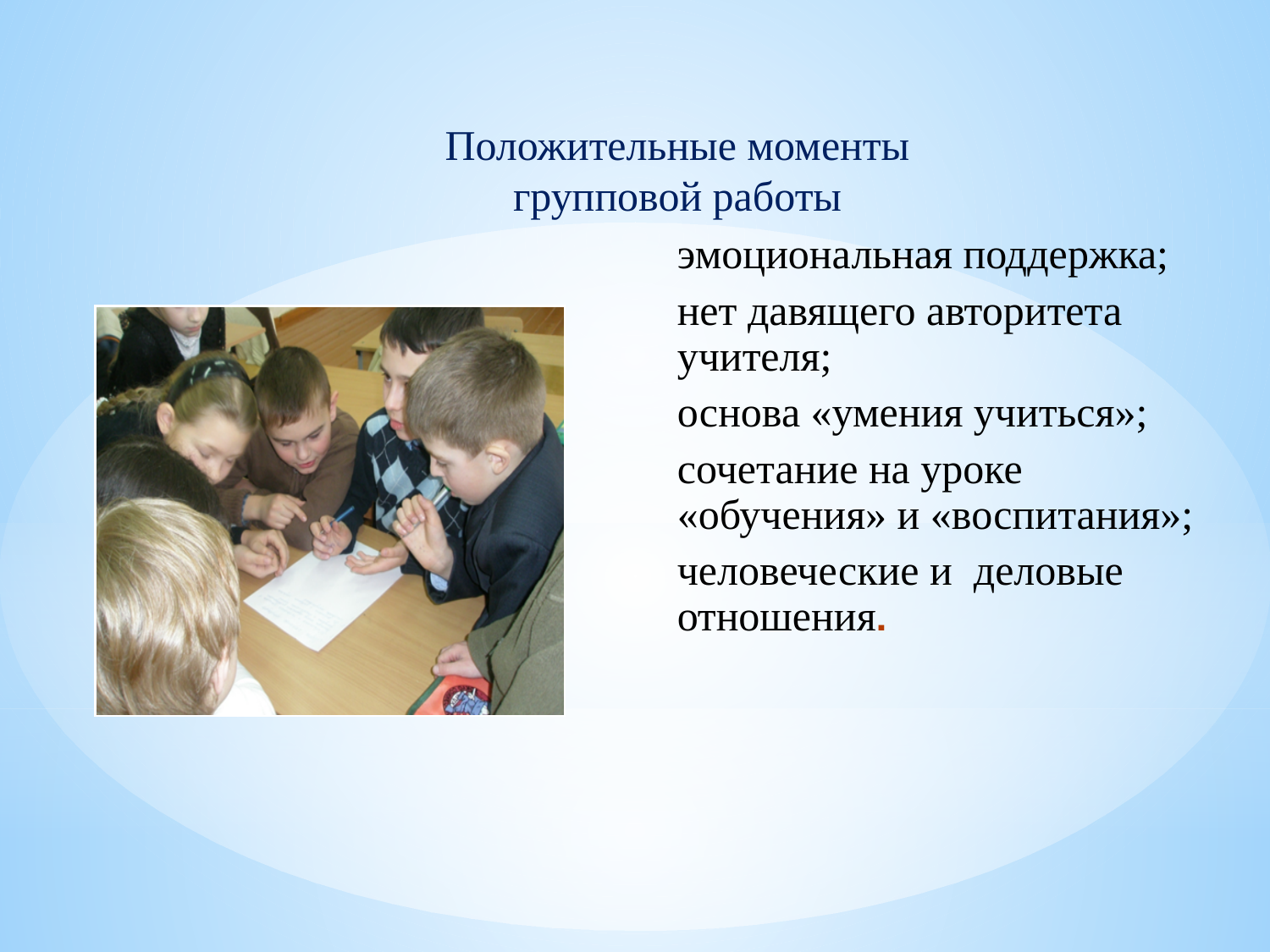

Положительные моменты
групповой работы
эмоциональная поддержка;
нет давящего авторитета учителя;
основа «умения учиться»;
сочетание на уроке  «обучения» и «воспитания»;
человеческие и  деловые отношения.